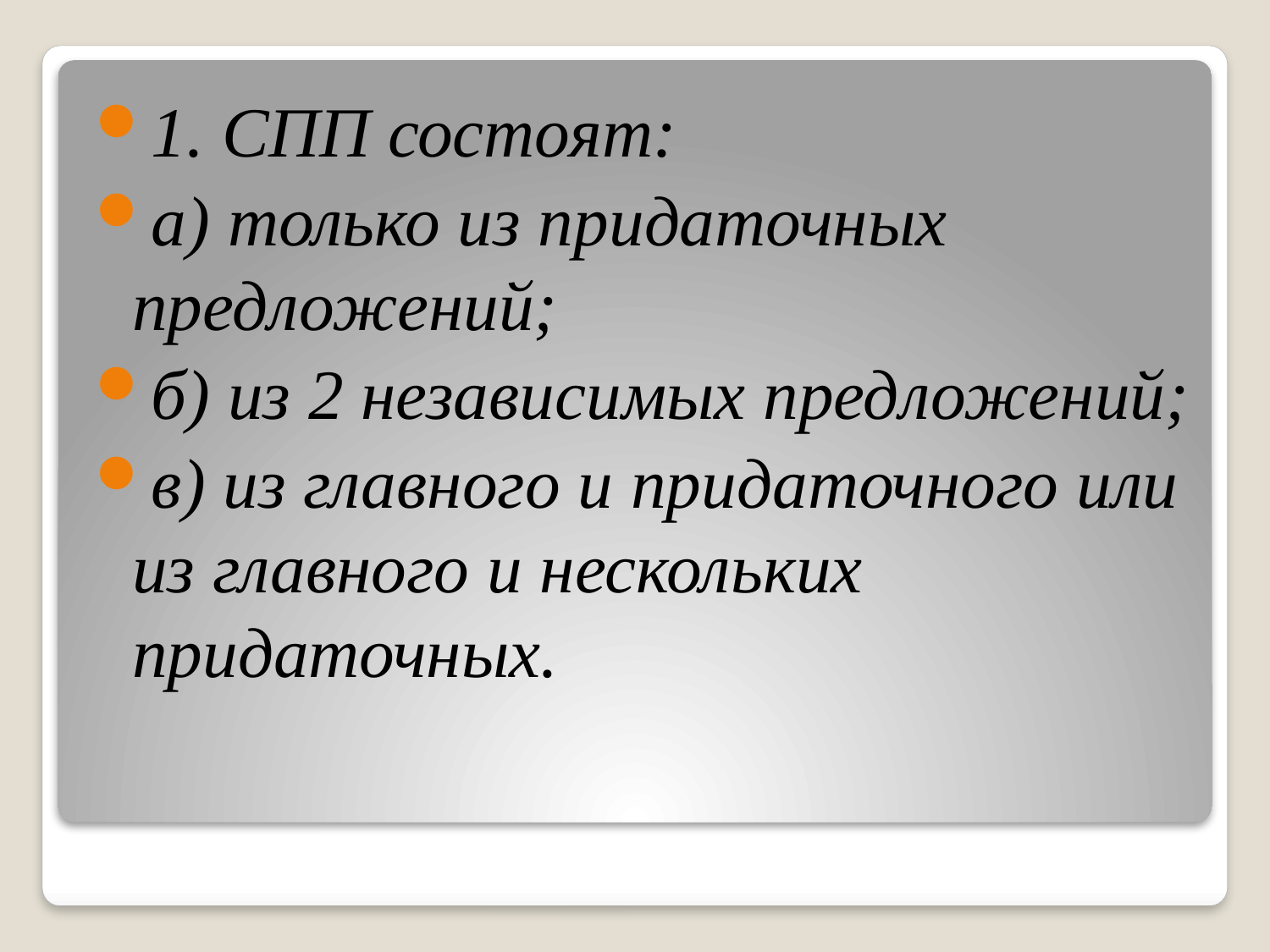

1. СПП состоят:
а) только из придаточных предложений;
б) из 2 независимых предложений;
в) из главного и придаточного или из главного и нескольких придаточных.

#